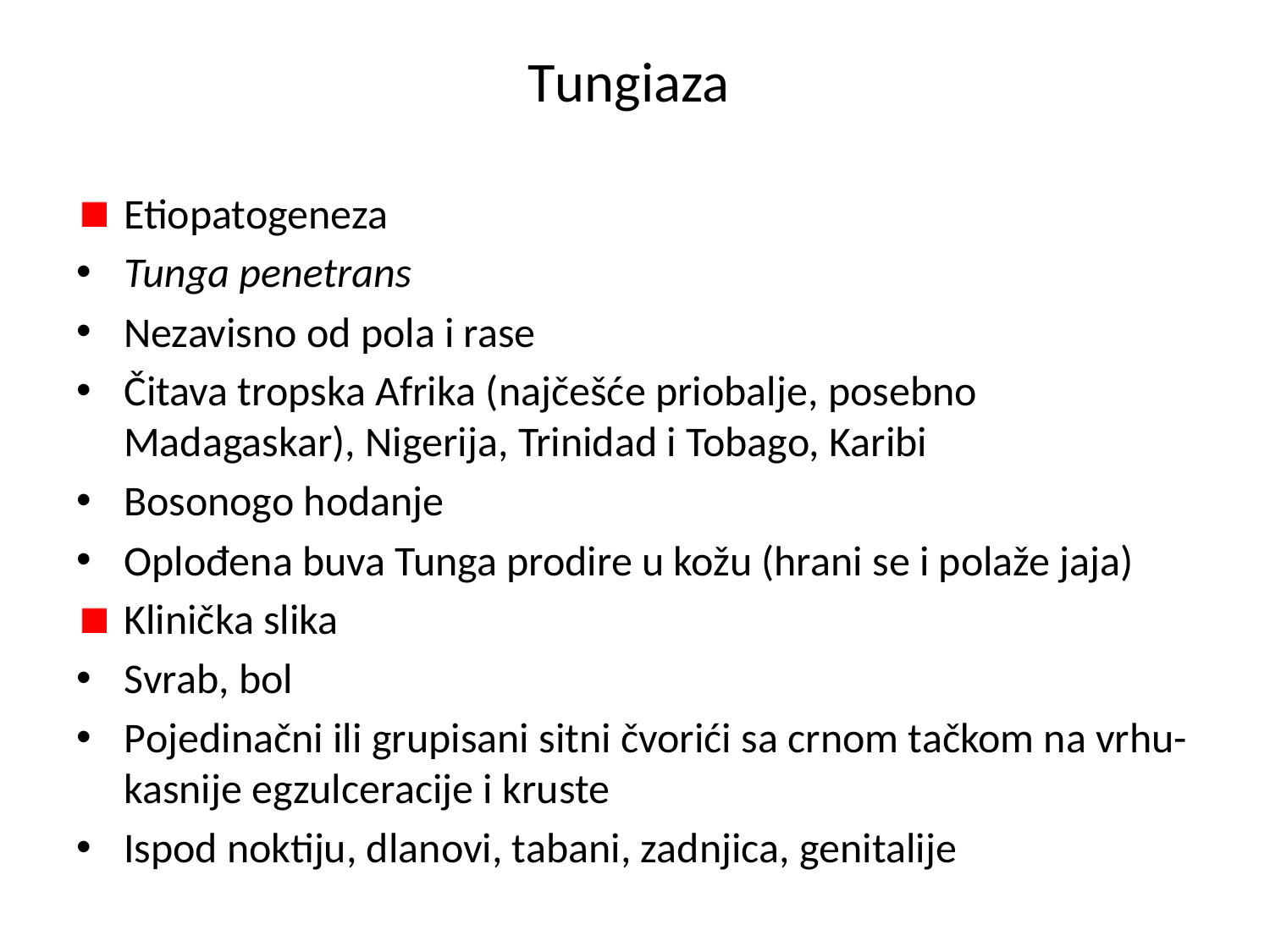

# Tungiaza
Etiopatogeneza
Tunga penetrans
Nezavisno od pola i rase
Čitava tropska Afrika (najčešće priobalje, posebno Madagaskar), Nigerija, Trinidad i Tobago, Karibi
Bosonogo hodanje
Oplođena buva Tunga prodire u kožu (hrani se i polaže jaja)
Klinička slika
Svrab, bol
Pojedinačni ili grupisani sitni čvorići sa crnom tačkom na vrhu-kasnije egzulceracije i kruste
Ispod noktiju, dlanovi, tabani, zadnjica, genitalije